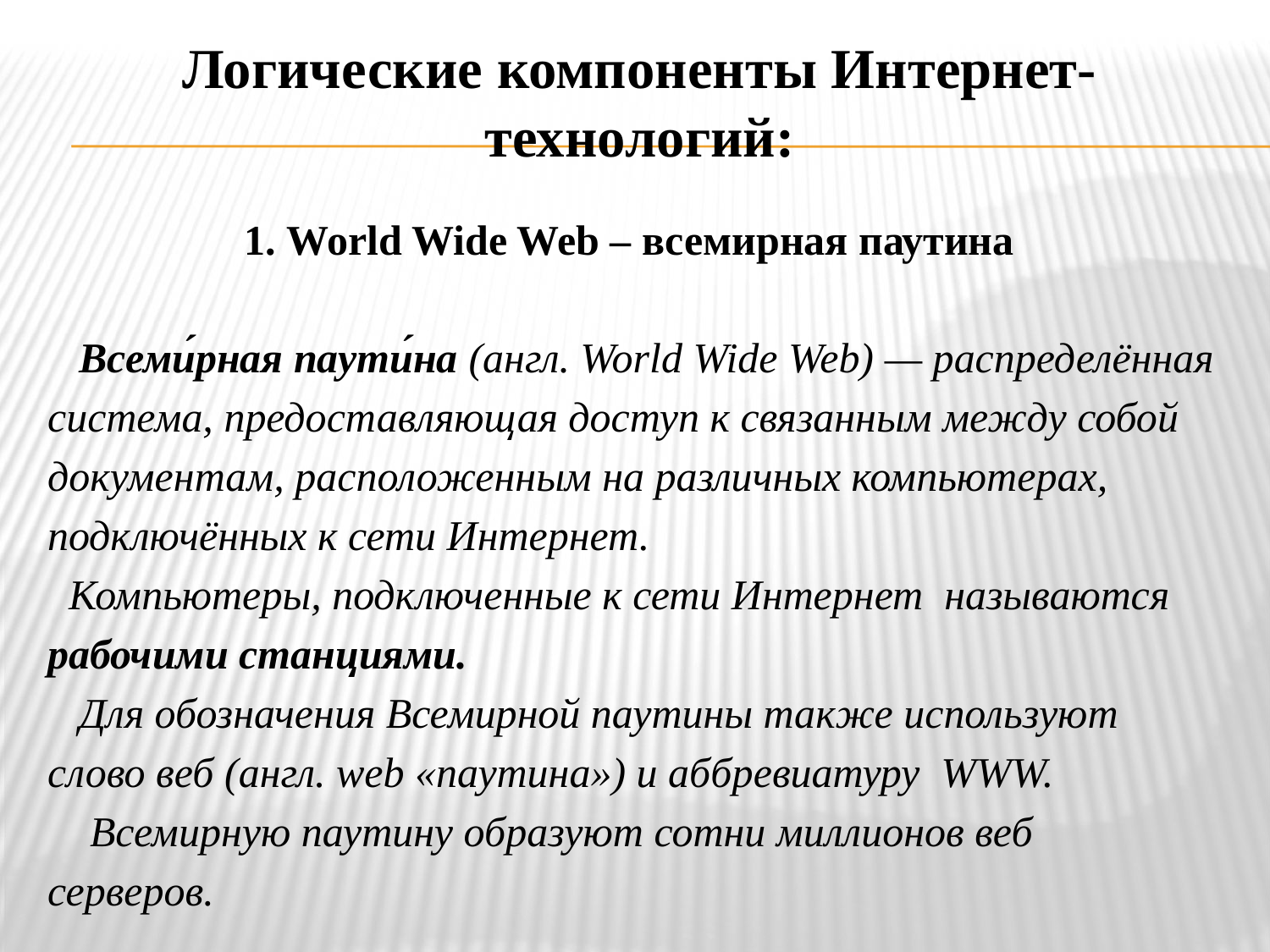

Логические компоненты Интернет-технологий:
1. World Wide Web – всемирная паутина

   Всеми́рная паути́на (англ. World Wide Web) — распределённая
система, предоставляющая доступ к связанным между собой
документам, расположенным на различных компьютерах,
подключённых к сети Интернет.
  Компьютеры, подключенные к сети Интернет  называются
рабочими станциями.
   Для обозначения Всемирной паутины также используют
слово веб (англ. web «паутина») и аббревиатуру  WWW.
    Всемирную паутину образуют сотни миллионов веб
серверов.